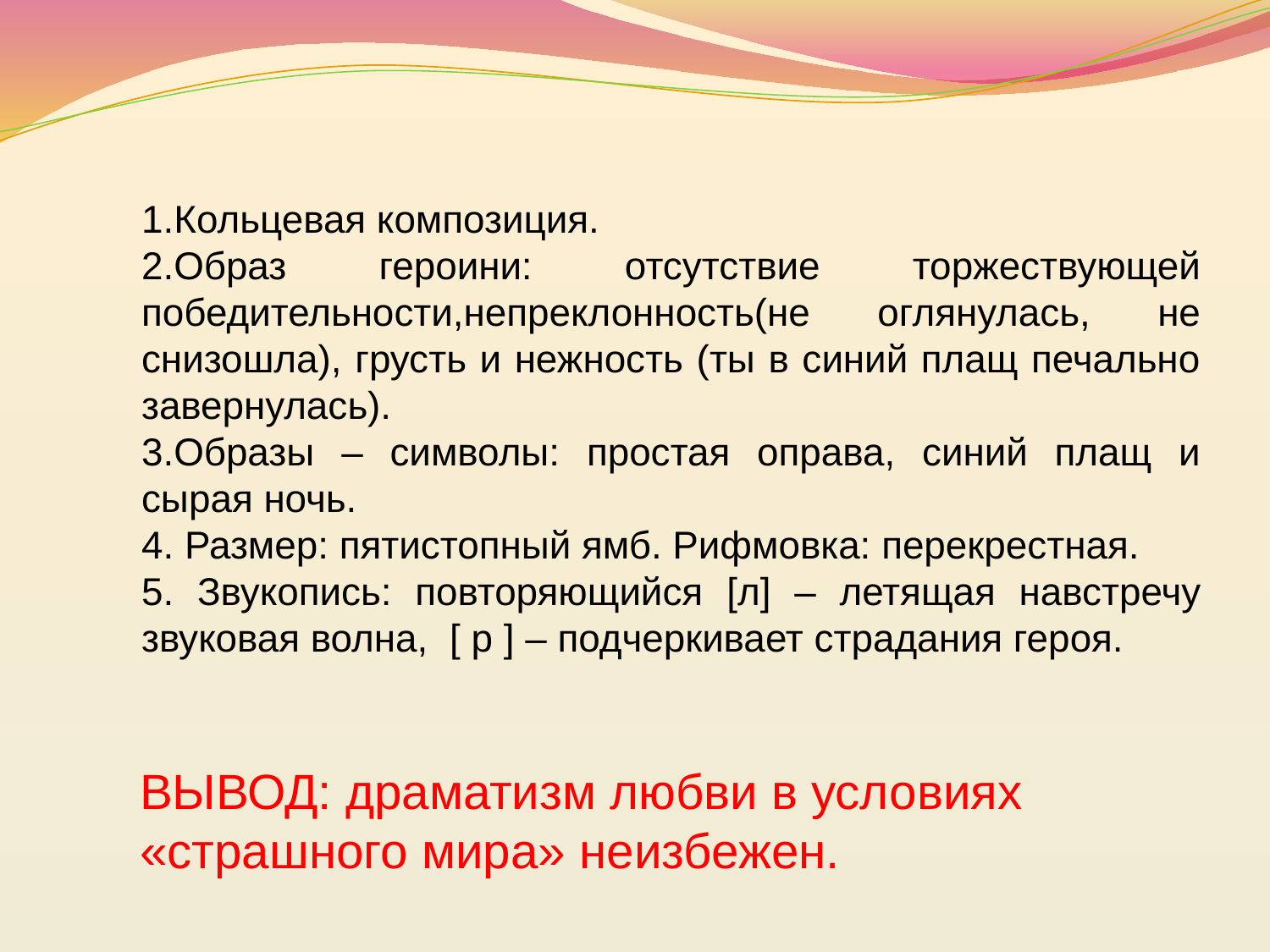

1.Кольцевая композиция.
2.Образ героини: отсутствие торжествующей победительности,непреклонность(не оглянулась, не снизошла), грусть и нежность (ты в синий плащ печально завернулась).
3.Образы – символы: простая оправа, синий плащ и сырая ночь.
4. Размер: пятистопный ямб. Рифмовка: перекрестная.
5. Звукопись: повторяющийся [л] – летящая навстречу звуковая волна,  [ р ] – подчеркивает страдания героя.
ВЫВОД: драматизм любви в условиях «страшного мира» неизбежен.